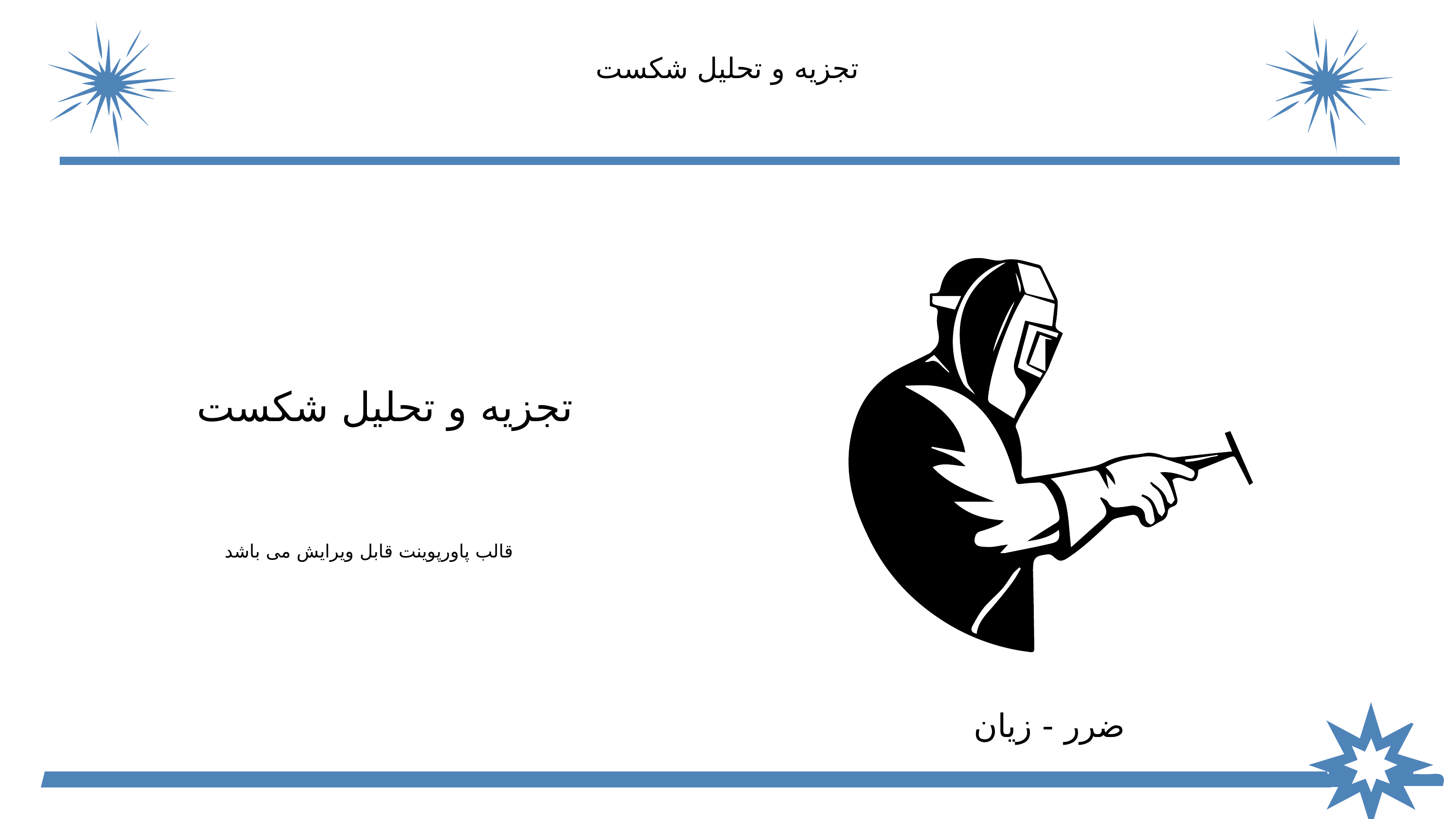

تجزیه و تحلیل شکست

تجزیه و تحلیل شکست
قالب پاورپوینت قابل ویرایش می باشد

ضرر - زیان